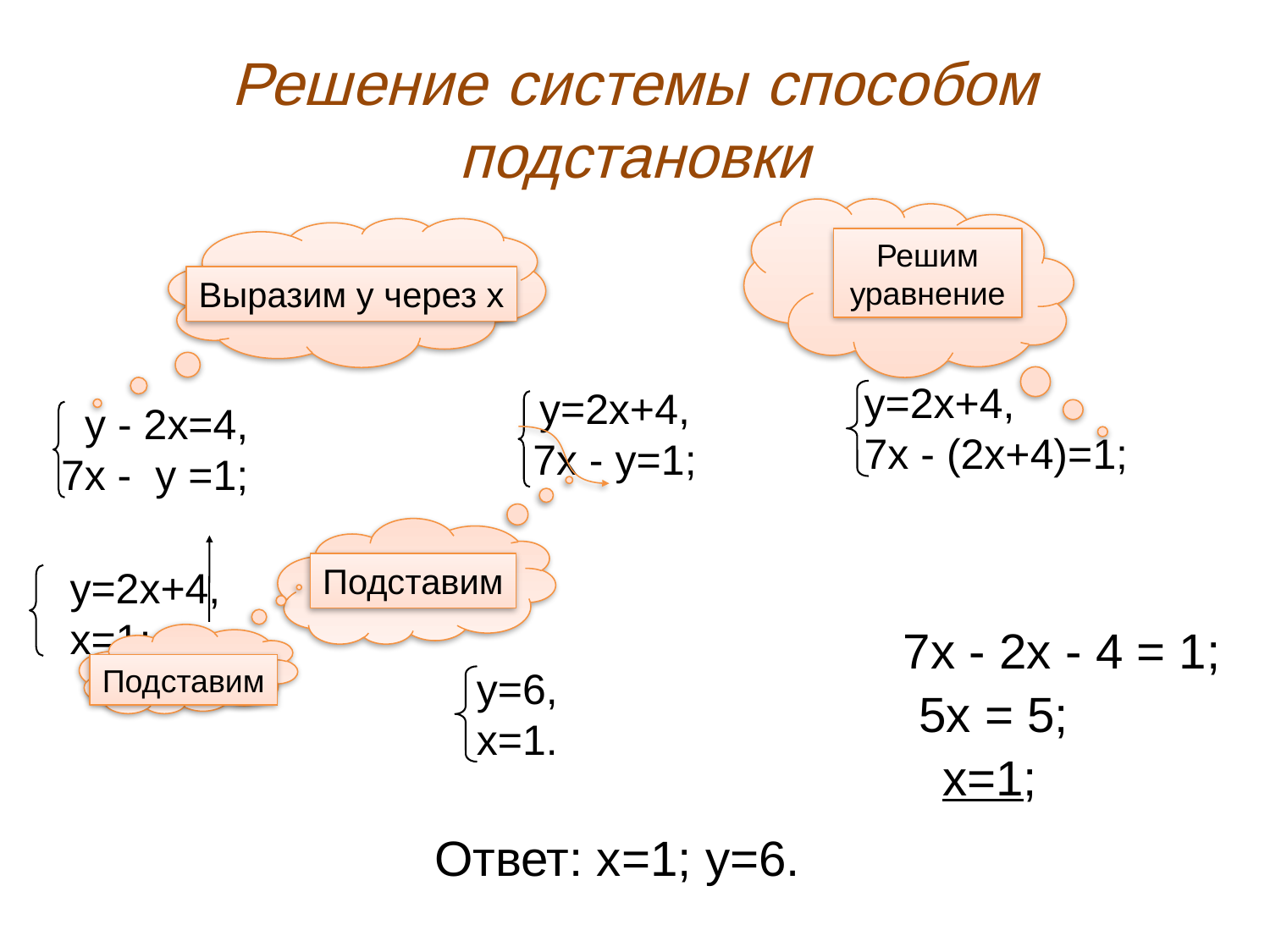

# Решение системы способом подстановки

Решим
уравнение

Выразим у через х
у=2х+4,
7х - (2х+4)=1;

у=2х+4,
7х - у=1;

  у - 2х=4,
7х -  у =1;

Подставим

Подставим
у=2х+4,
х=1;

7х - 2х - 4 = 1;
у=6,
х=1.

5х = 5;
х=1;
Ответ: х=1; у=6.